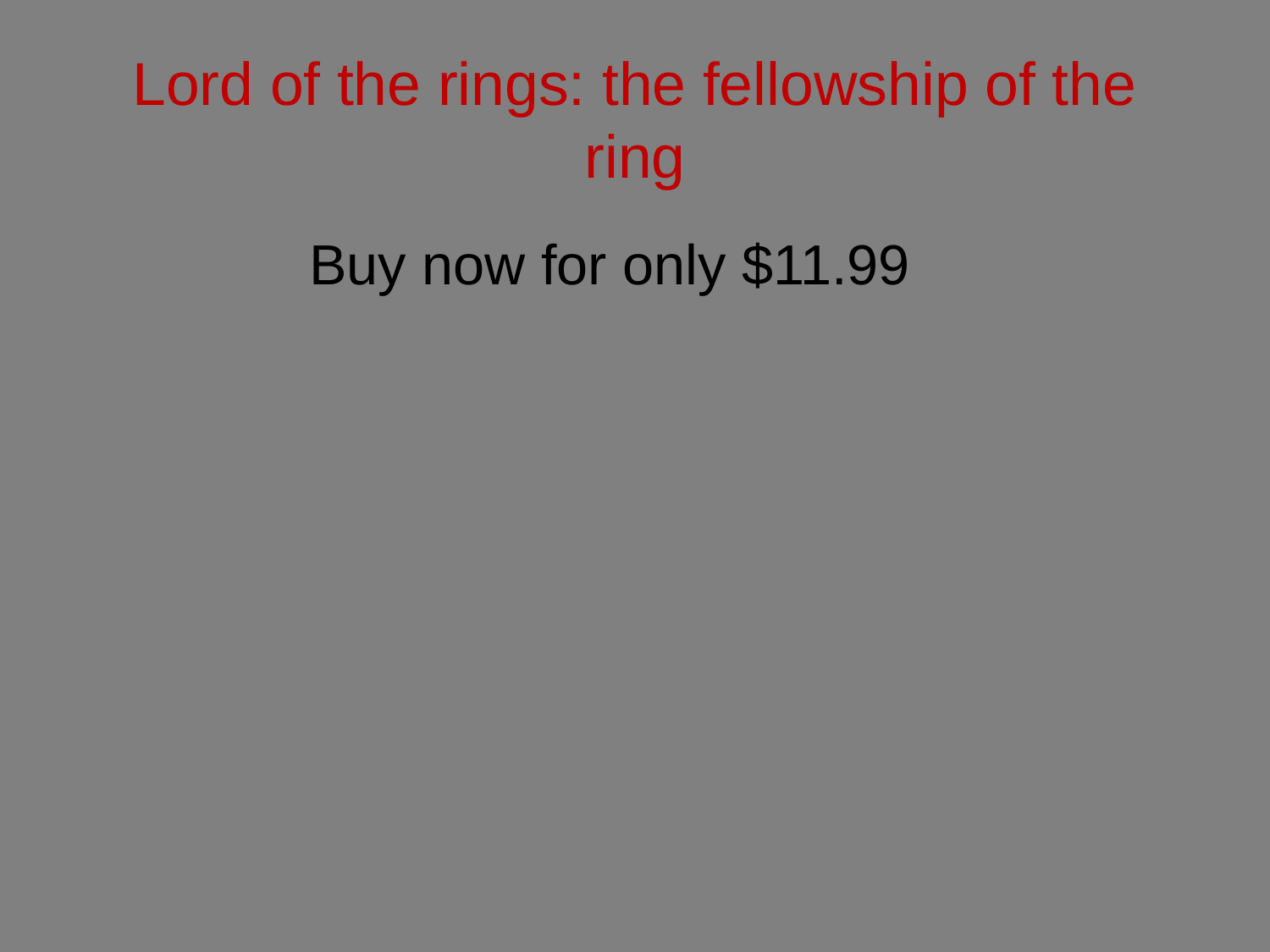

# Lord of the rings: the fellowship of the ring
Buy now for only $11.99